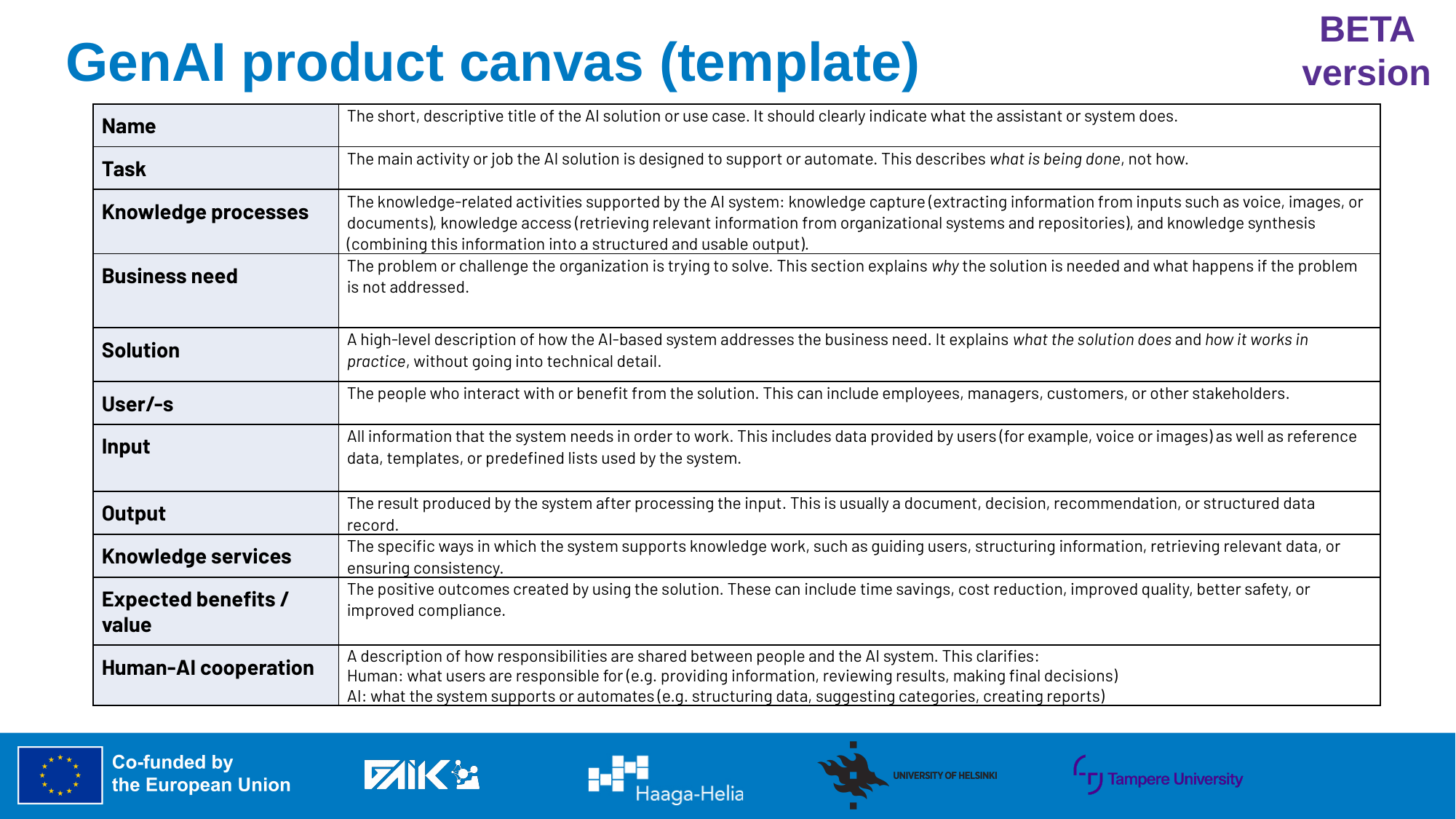

BETA version
# GenAI product canvas (template)
| Name | The short, descriptive title of the AI solution or use case. It should clearly indicate what the assistant or system does. |
| --- | --- |
| Task | The main activity or job the AI solution is designed to support or automate. This describes what is being done, not how. |
| Knowledge processes | The knowledge-related activities supported by the AI system: knowledge capture (extracting information from inputs such as voice, images, or documents), knowledge access (retrieving relevant information from organizational systems and repositories), and knowledge synthesis (combining this information into a structured and usable output). |
| Business need | The problem or challenge the organization is trying to solve. This section explains why the solution is needed and what happens if the problem is not addressed. |
| Solution | A high-level description of how the AI-based system addresses the business need. It explains what the solution does and how it works in practice, without going into technical detail. |
| User/-s | The people who interact with or benefit from the solution. This can include employees, managers, customers, or other stakeholders. |
| Input | All information that the system needs in order to work. This includes data provided by users (for example, voice or images) as well as reference data, templates, or predefined lists used by the system. |
| Output | The result produced by the system after processing the input. This is usually a document, decision, recommendation, or structured data record. |
| Knowledge services | The specific ways in which the system supports knowledge work, such as guiding users, structuring information, retrieving relevant data, or ensuring consistency. |
| Expected benefits / value | The positive outcomes created by using the solution. These can include time savings, cost reduction, improved quality, better safety, or improved compliance. |
| Human-AI cooperation | A description of how responsibilities are shared between people and the AI system. This clarifies: Human: what users are responsible for (e.g. providing information, reviewing results, making final decisions) AI: what the system supports or automates (e.g. structuring data, suggesting categories, creating reports) |